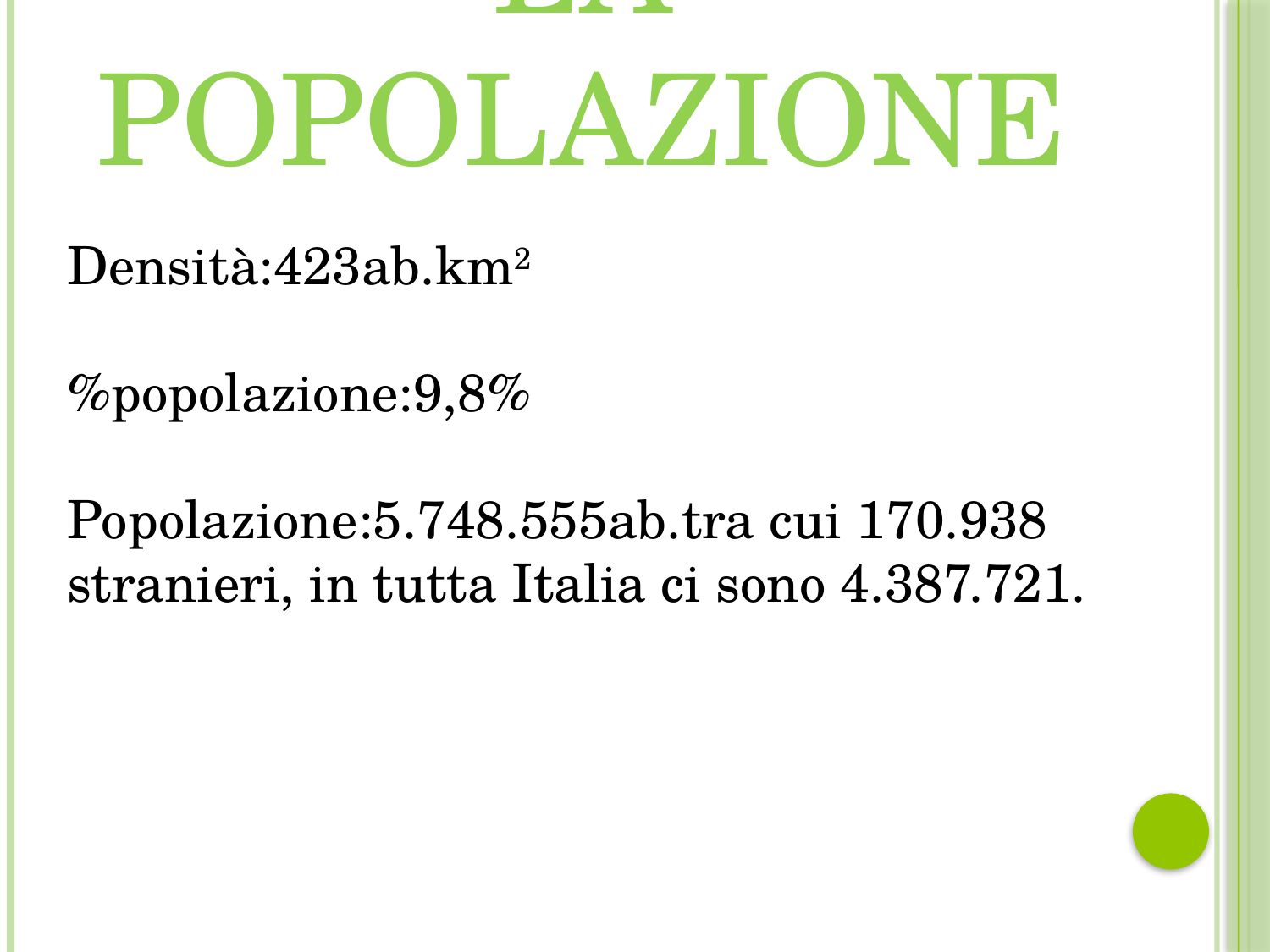

# La popolazione
Densità:423ab.km2

%popolazione:9,8%

Popolazione:5.748.555ab.tra cui 170.938 stranieri, in tutta Italia ci sono 4.387.721.